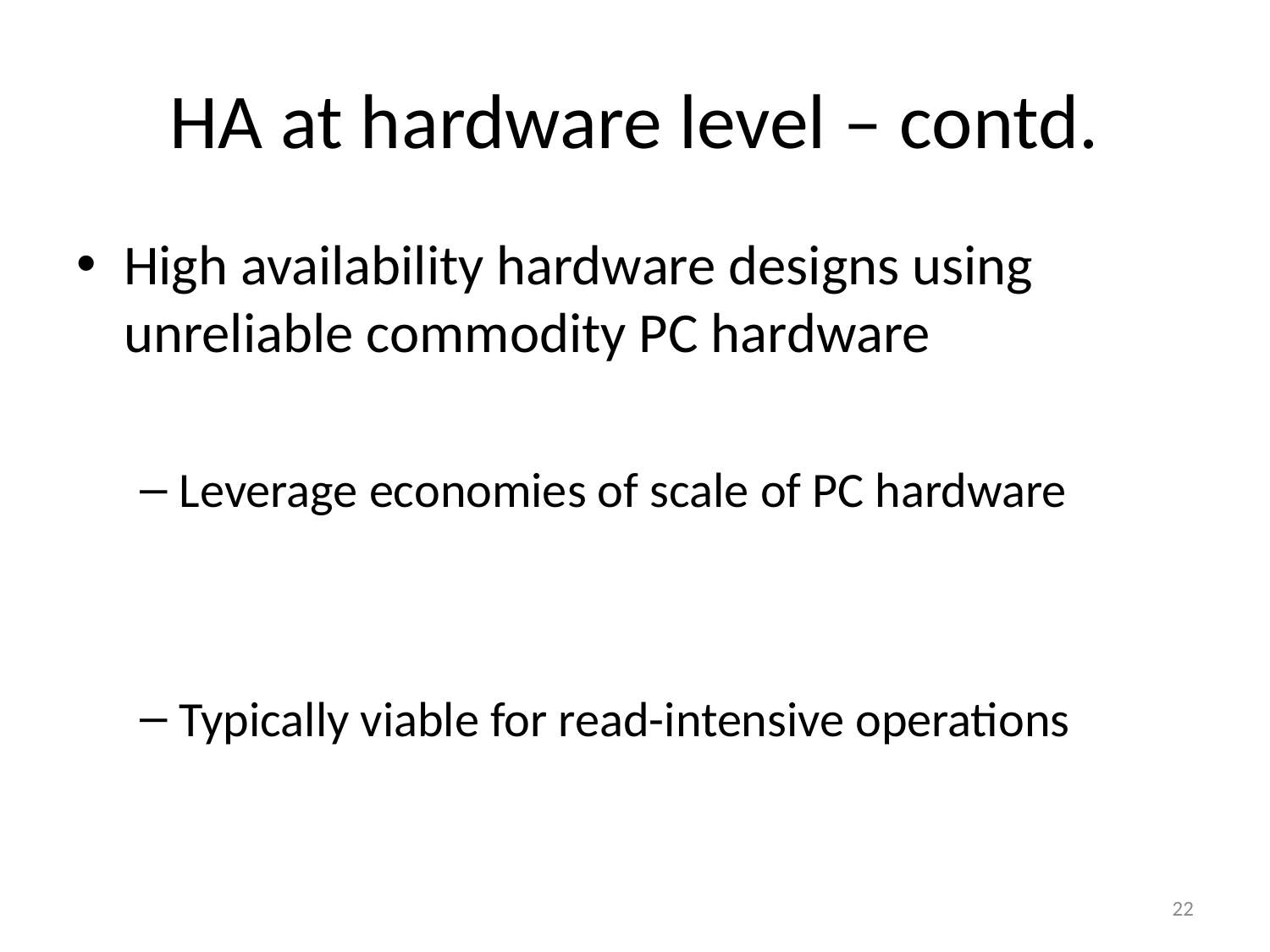

# HA at hardware level – contd.
High availability hardware designs using unreliable commodity PC hardware

Leverage economies of scale of PC hardware

Typically viable for read-intensive operations
22